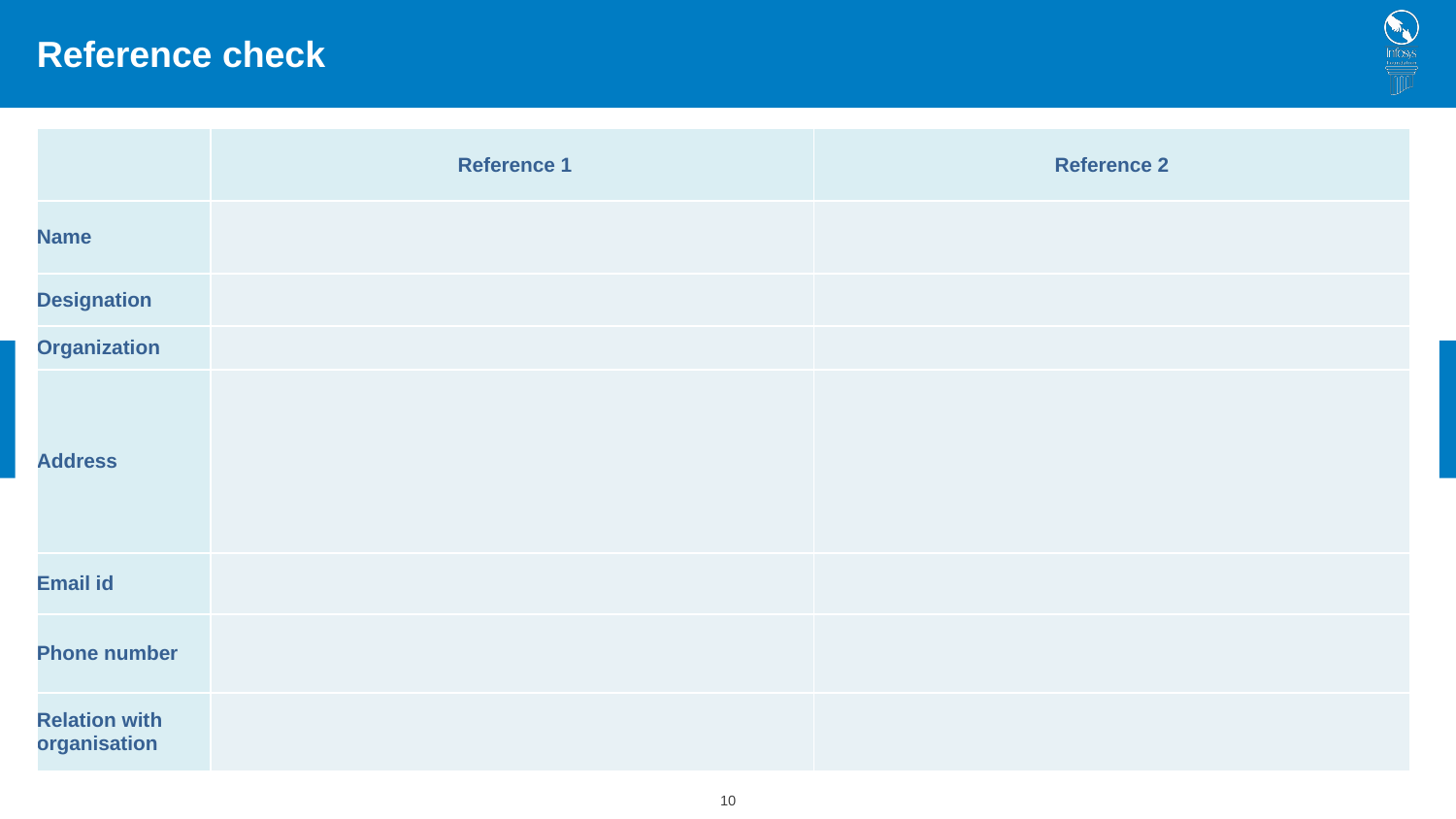

Reference check
|  | Reference 1 | Reference 2 |
| --- | --- | --- |
| Name |  |  |
| Designation |  |  |
| Organization |  |  |
| Address |  |  |
| Email id |  |  |
| Phone number |  |  |
| Relation with organisation |  |  |
10